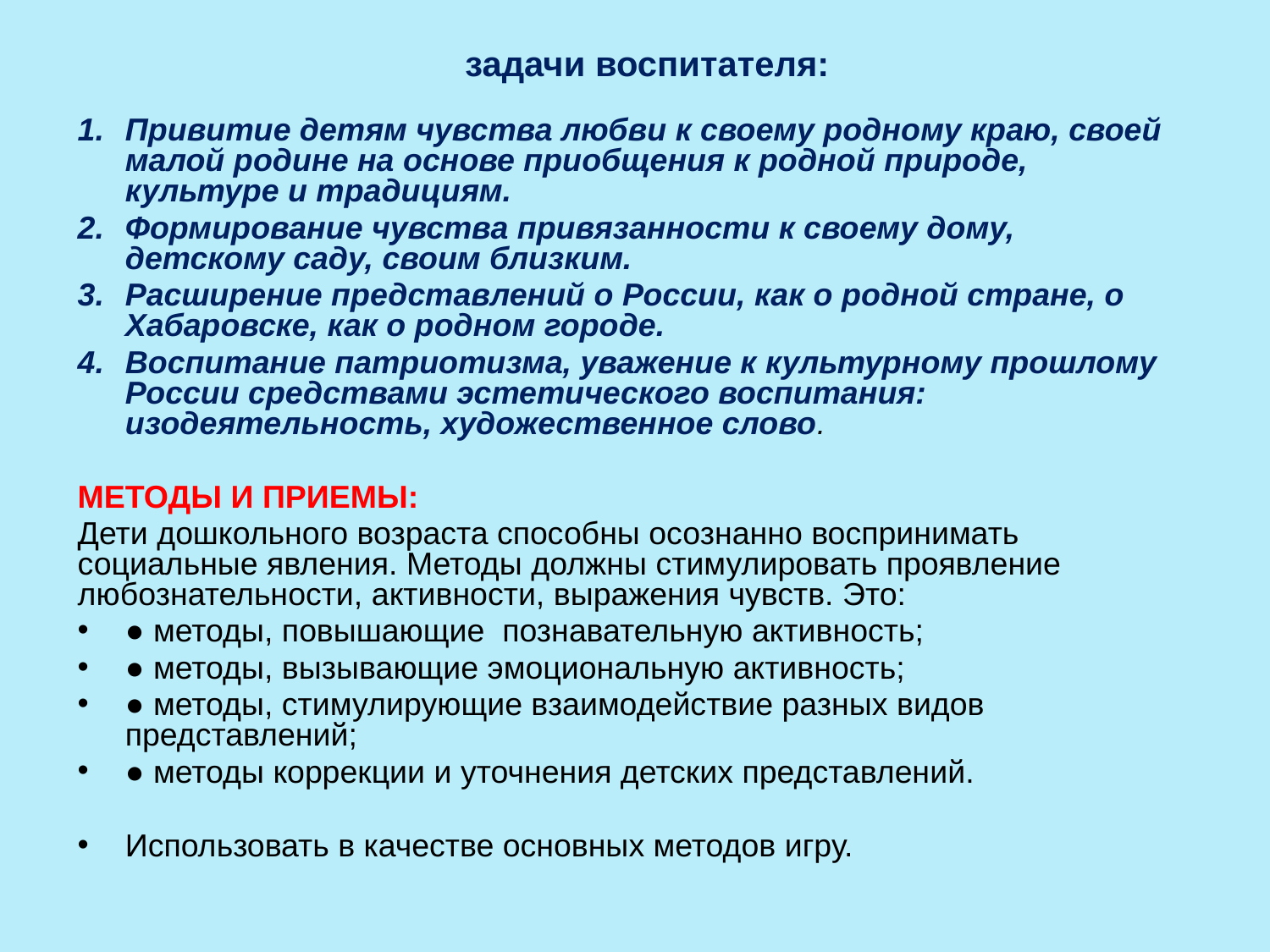

# задачи воспитателя:

Привитие детям чувства любви к своему родному краю, своей малой родине на основе приобщения к родной природе, культуре и традициям.
Формирование чувства привязанности к своему дому, детскому саду, своим близким.
Расширение представлений о России, как о родной стране, о Хабаровске, как о родном городе.
Воспитание патриотизма, уважение к культурному прошлому России средствами эстетического воспитания: изодеятельность, художественное слово.

МЕТОДЫ И ПРИЕМЫ:
Дети дошкольного возраста способны осознанно воспринимать социальные явления. Методы должны стимулировать проявление любознательности, активности, выражения чувств. Это:
● методы, повышающие  познавательную активность;
● методы, вызывающие эмоциональную активность;
● методы, стимулирующие взаимодействие разных видов представлений;
● методы коррекции и уточнения детских представлений.

Использовать в качестве основных методов игру.